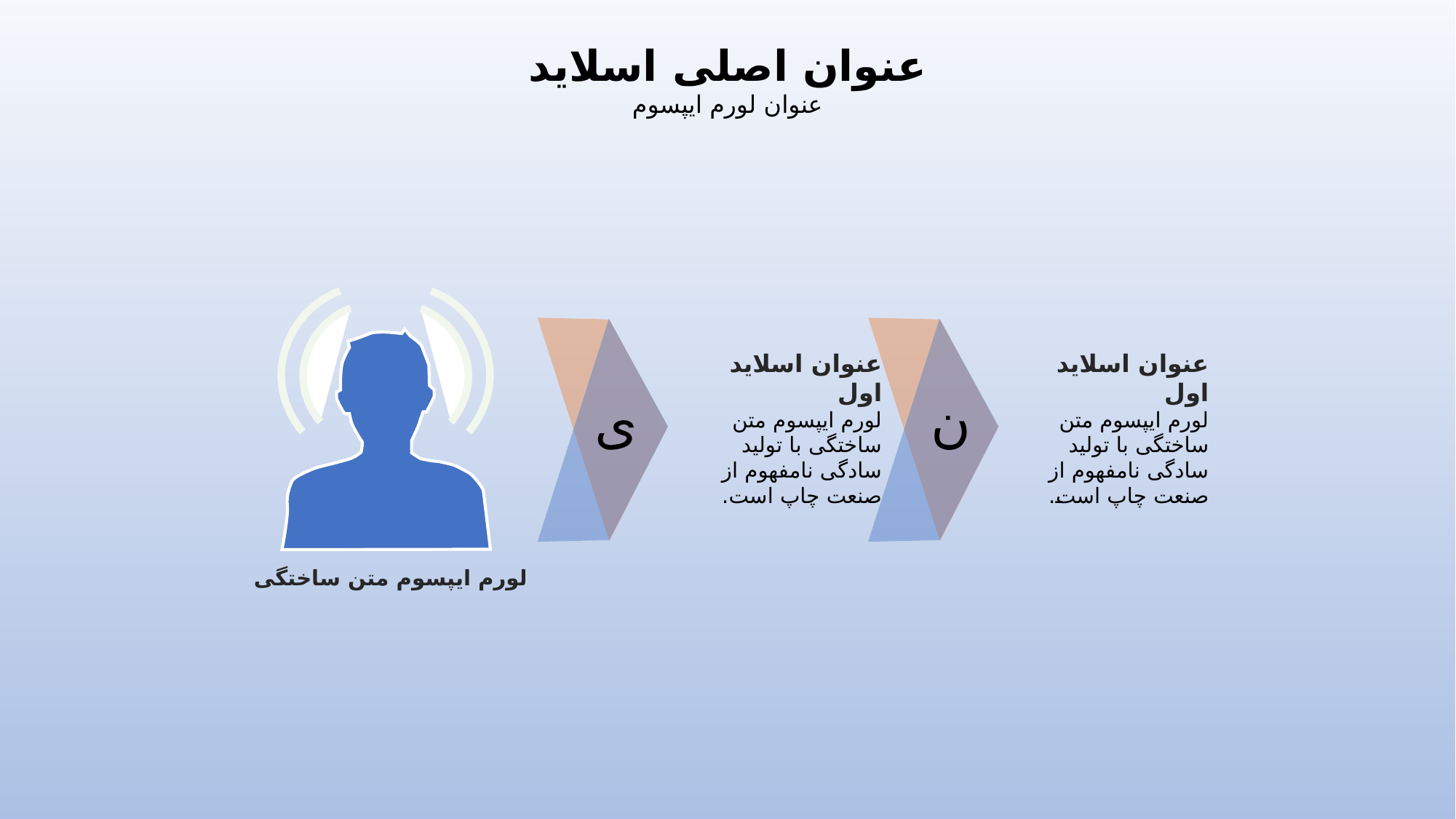

عنوان اصلی اسلاید
عنوان لورم ایپسوم

لورم ایپسوم متن ساختگی

ی

ن
عنوان اسلاید اول
لورم ایپسوم متن ساختگی با تولید سادگی نامفهوم از صنعت چاپ است.
عنوان اسلاید اول
لورم ایپسوم متن ساختگی با تولید سادگی نامفهوم از صنعت چاپ است.